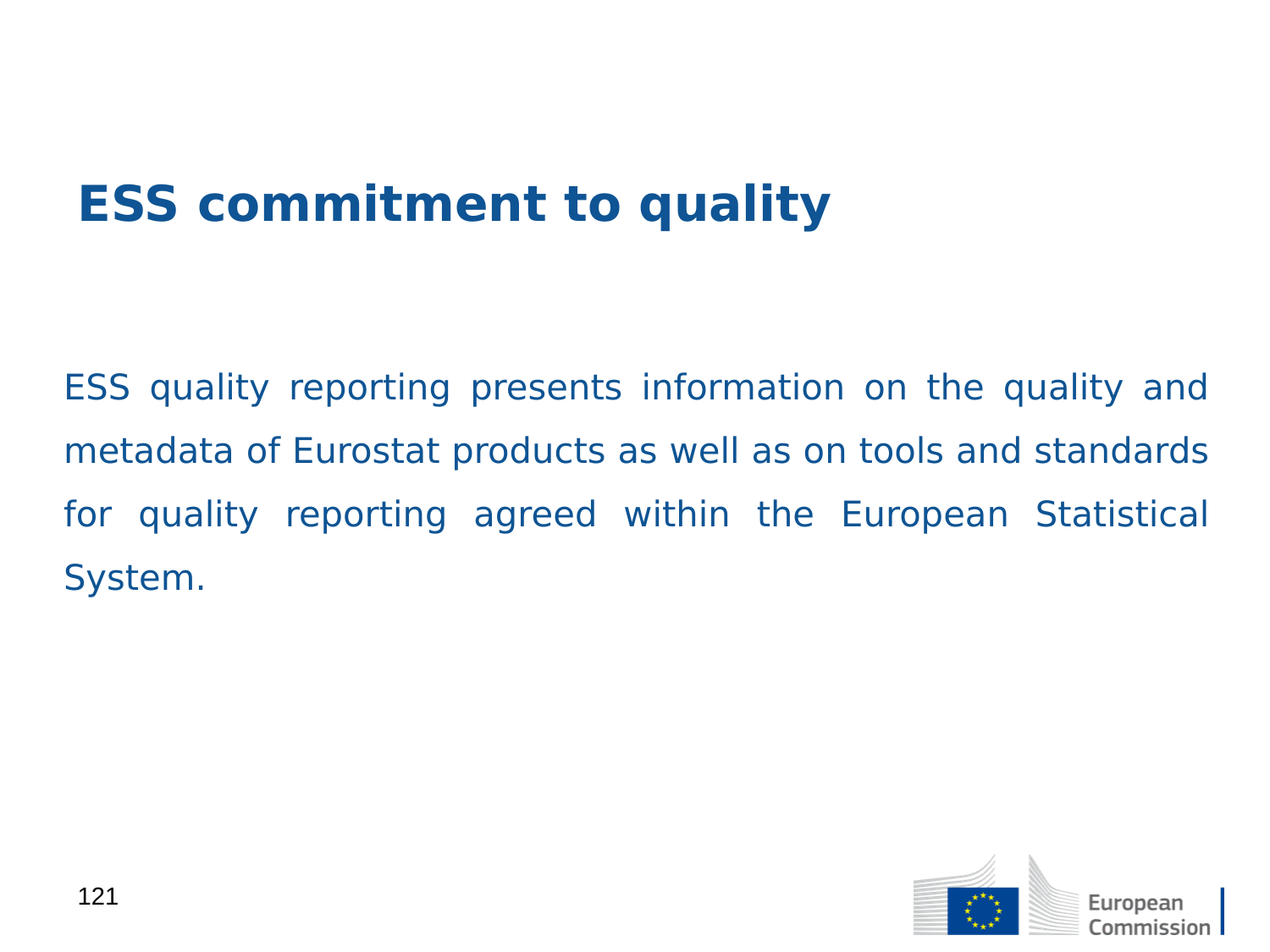

# ESS commitment to quality
ESS quality reporting presents information on the quality and metadata of Eurostat products as well as on tools and standards for quality reporting agreed within the European Statistical System.

121